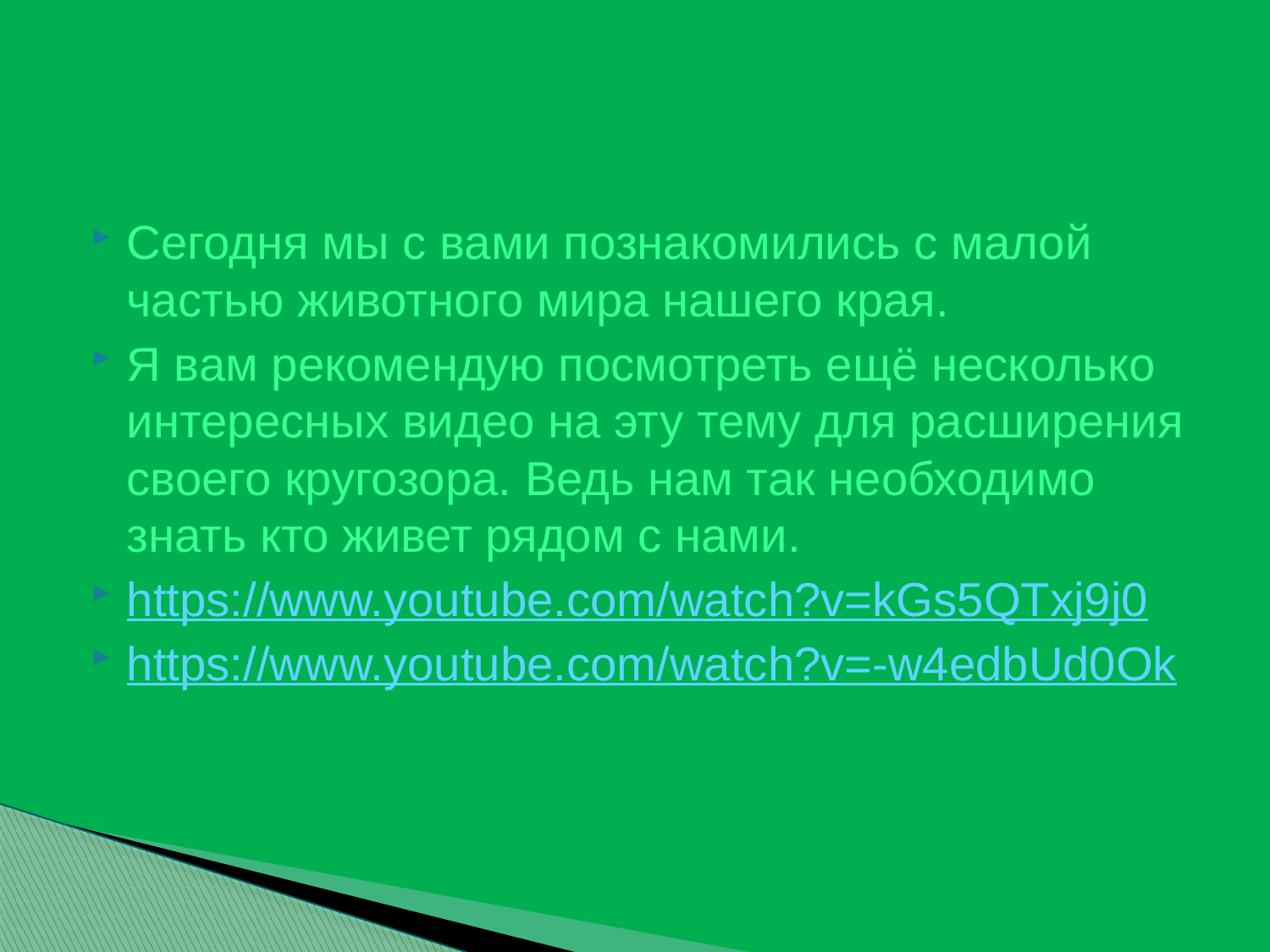

#
Сегодня мы с вами познакомились с малой частью животного мира нашего края.
Я вам рекомендую посмотреть ещё несколько интересных видео на эту тему для расширения своего кругозора. Ведь нам так необходимо знать кто живет рядом с нами.
https://www.youtube.com/watch?v=kGs5QTxj9j0
https://www.youtube.com/watch?v=-w4edbUd0Ok